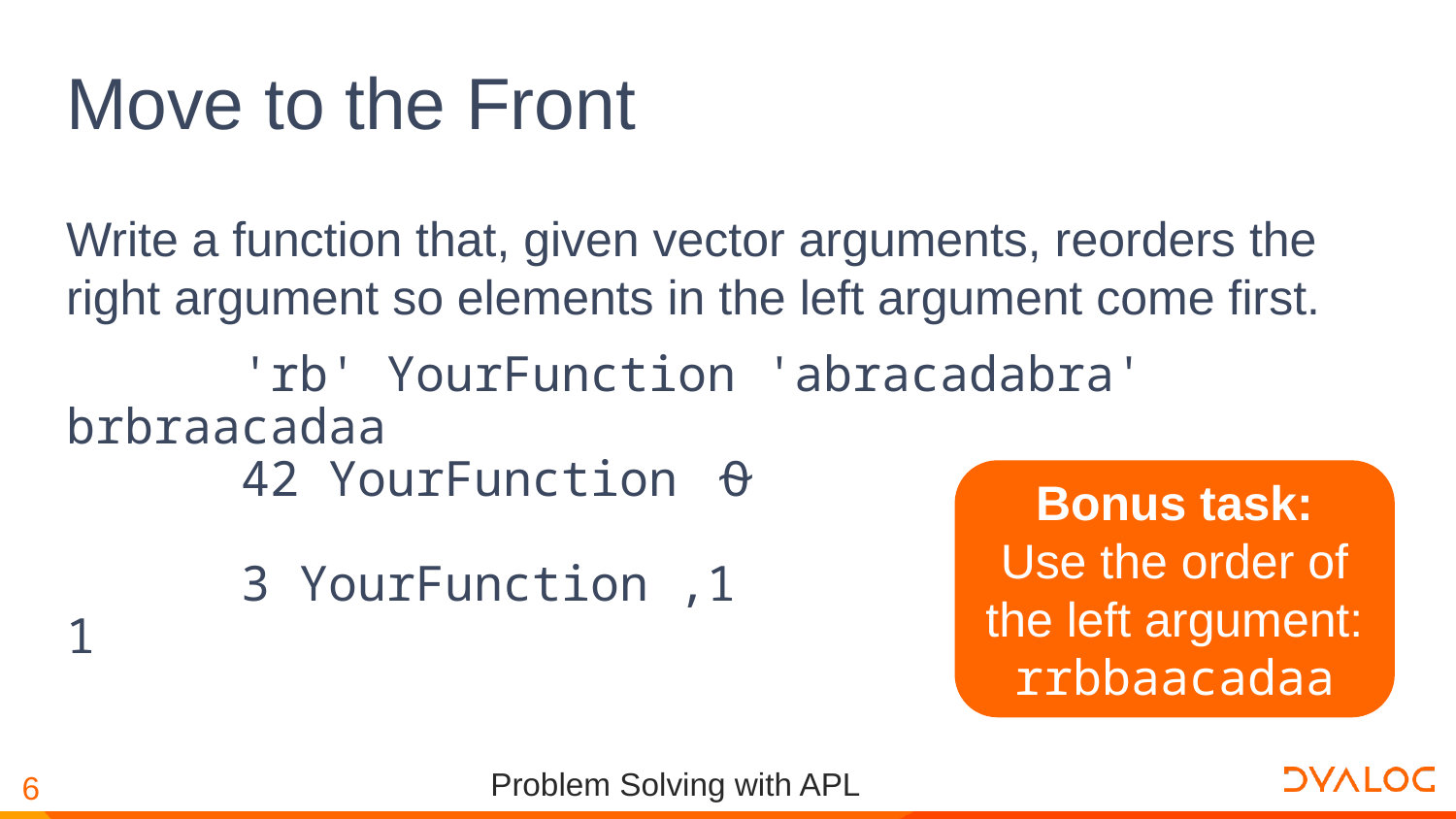

# Move to the Front
Write a function that, given vector arguments, reorders the right argument so elements in the left argument come first.
      'rb' YourFunction 'abracadabra'
brbraacadaa
      42 YourFunction ⍬

      3 YourFunction ,1
1
Bonus task:
Use the order of the left argument:
rrbbaacadaa